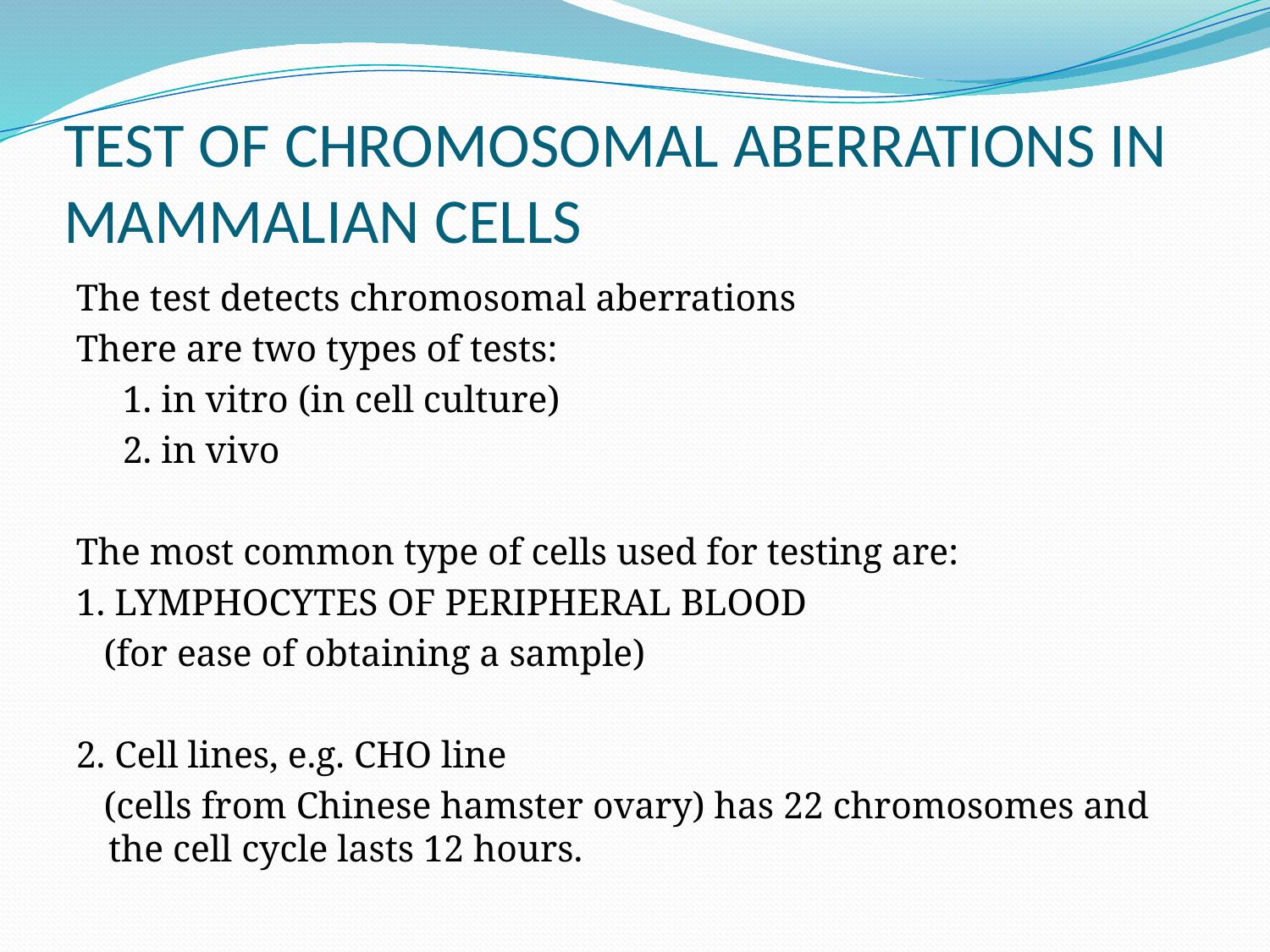

# TEST OF CHROMOSOMAL ABERRATIONS IN MAMMALIAN CELLS
The test detects chromosomal aberrations
There are two types of tests:
     1. in vitro (in cell culture)
     2. in vivo

The most common type of cells used for testing are:
1. LYMPHOCYTES OF PERIPHERAL BLOOD
   (for ease of obtaining a sample)

2. Cell lines, e.g. CHO line
   (cells from Chinese hamster ovary) has 22 chromosomes and the cell cycle lasts 12 hours.